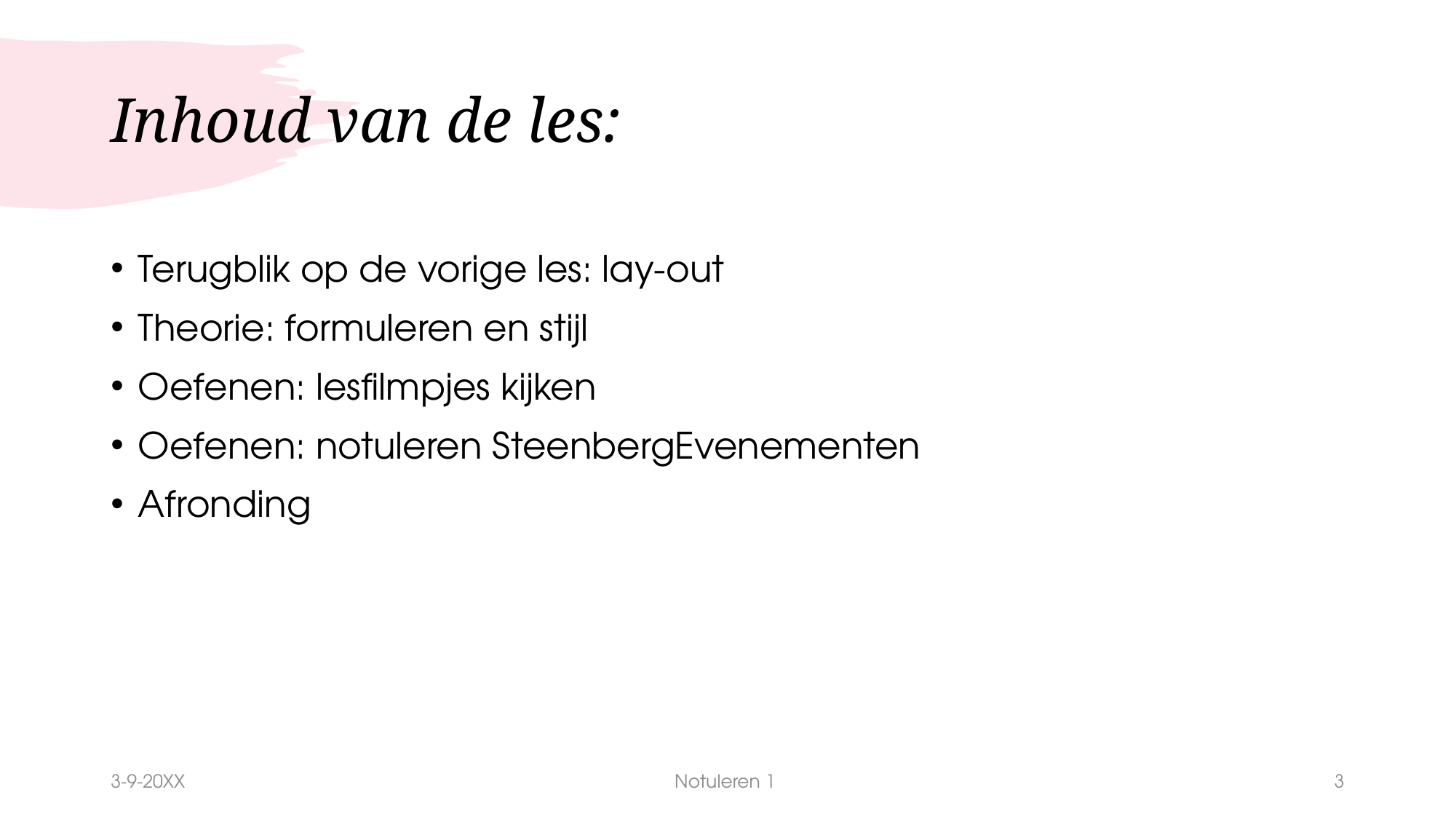

# Inhoud van de les:
Terugblik op de vorige les: lay-out
Theorie: formuleren en stijl
Oefenen: lesfilmpjes kijken
Oefenen: notuleren SteenbergEvenementen
Afronding

3-9-20XX
Notuleren 1
3